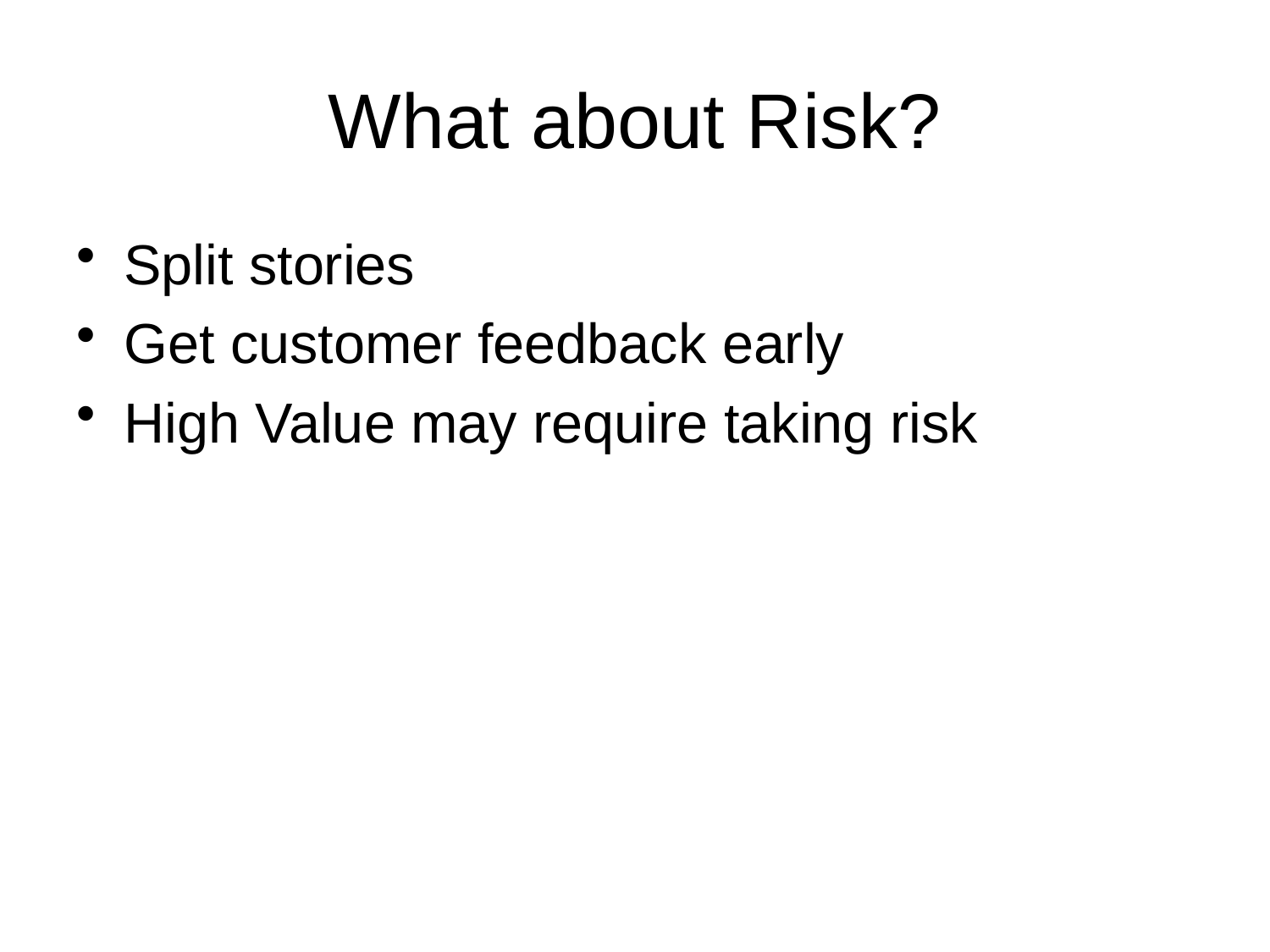

# What about Risk?
Split stories
Get customer feedback early
High Value may require taking risk